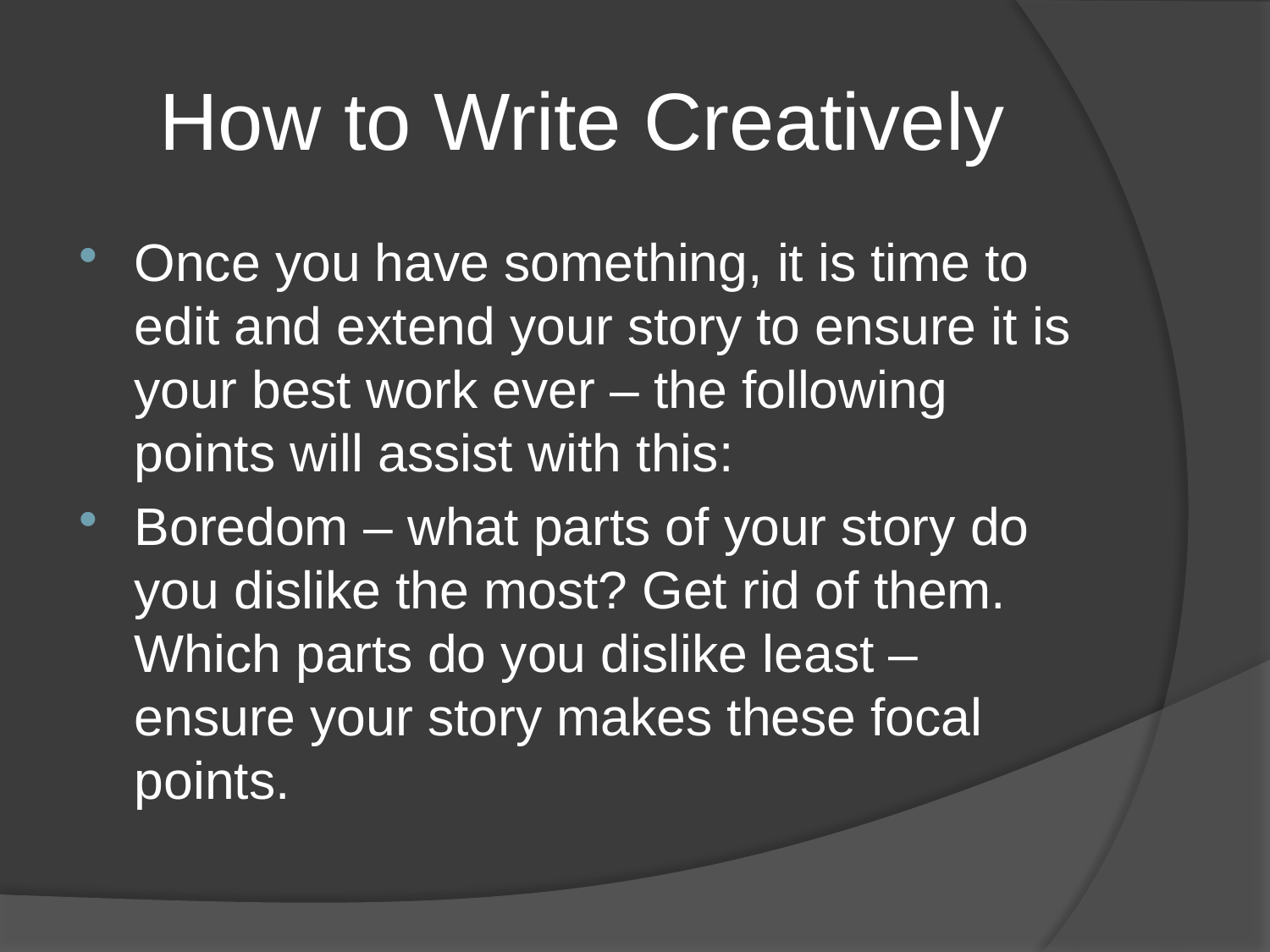

# How to Write Creatively
Once you have something, it is time to edit and extend your story to ensure it is your best work ever – the following points will assist with this:
Boredom – what parts of your story do you dislike the most? Get rid of them. Which parts do you dislike least – ensure your story makes these focal points.